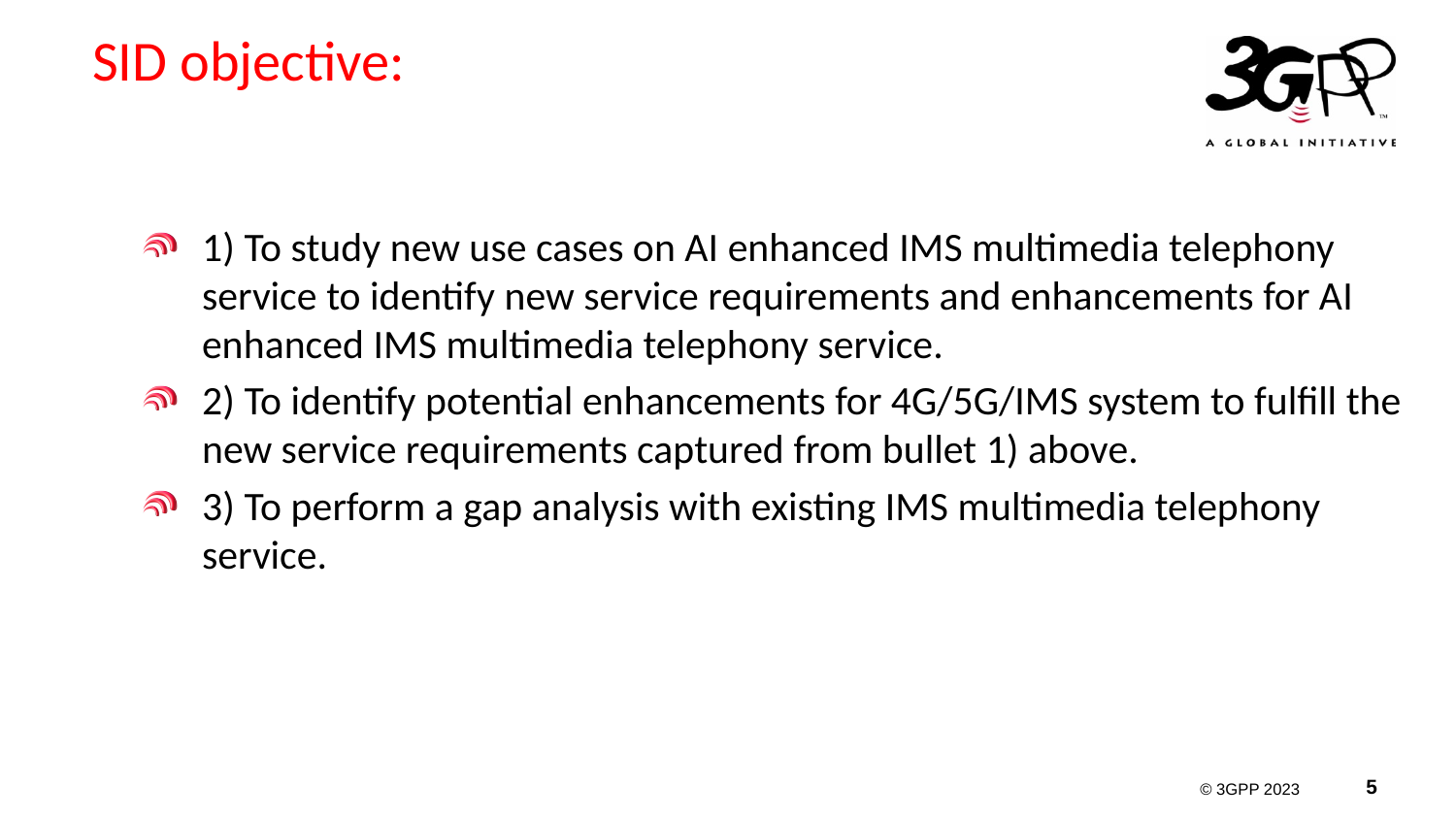

# SID objective:
1) To study new use cases on AI enhanced IMS multimedia telephony service to identify new service requirements and enhancements for AI enhanced IMS multimedia telephony service.
2) To identify potential enhancements for 4G/5G/IMS system to fulfill the new service requirements captured from bullet 1) above.
3) To perform a gap analysis with existing IMS multimedia telephony service.